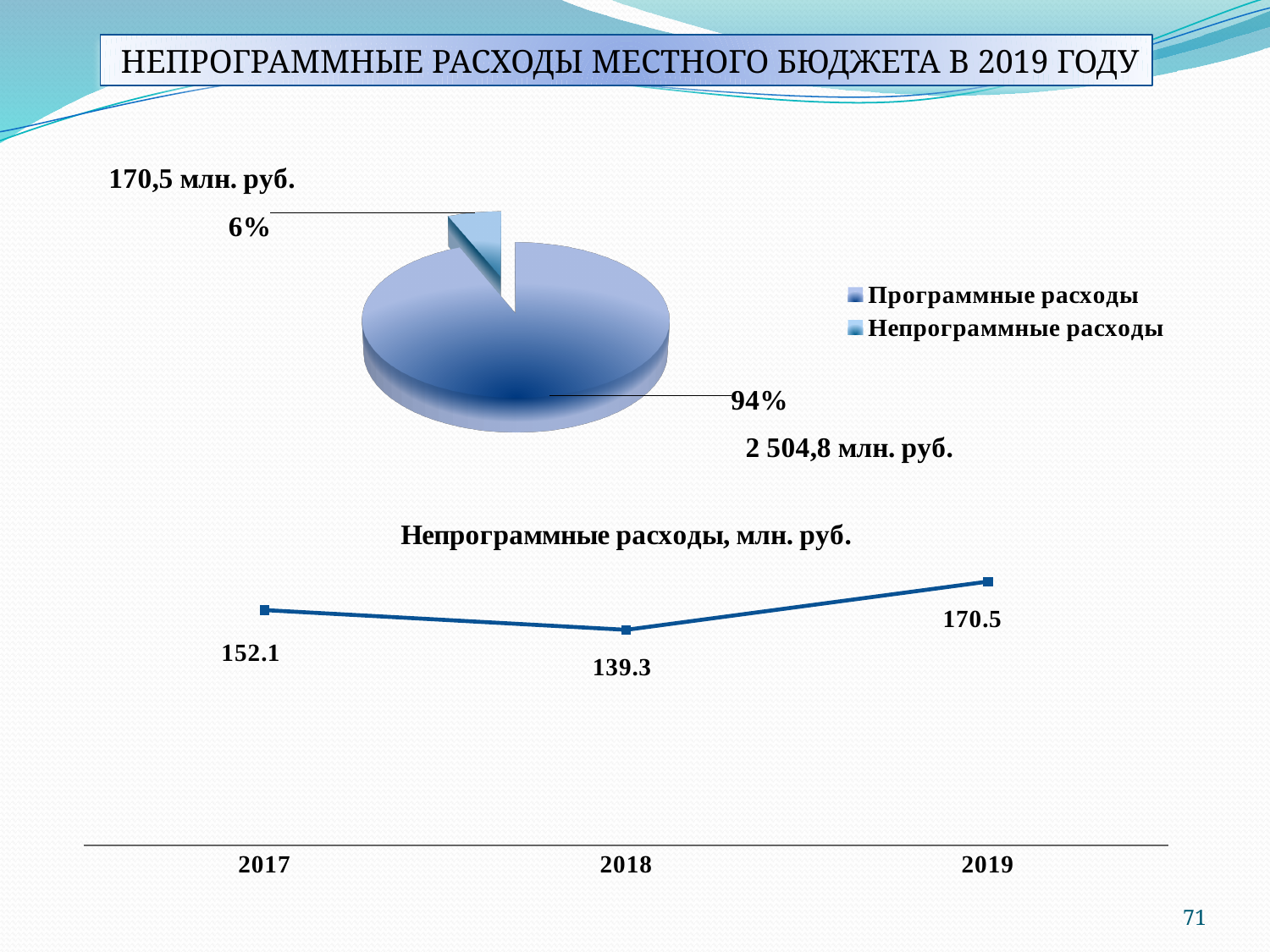

НЕПРОГРАММНЫЕ РАСХОДЫ МЕСТНОГО БЮДЖЕТА В 2019 ГОДУ

[unsupported chart]

### Chart: Непрограммные расходы, млн. руб.

| Category | Ряд 1 |
|---|---|
| 2017 | 152.1 |
| 2018 | 139.3 |
| 2019 | 170.5 |
71